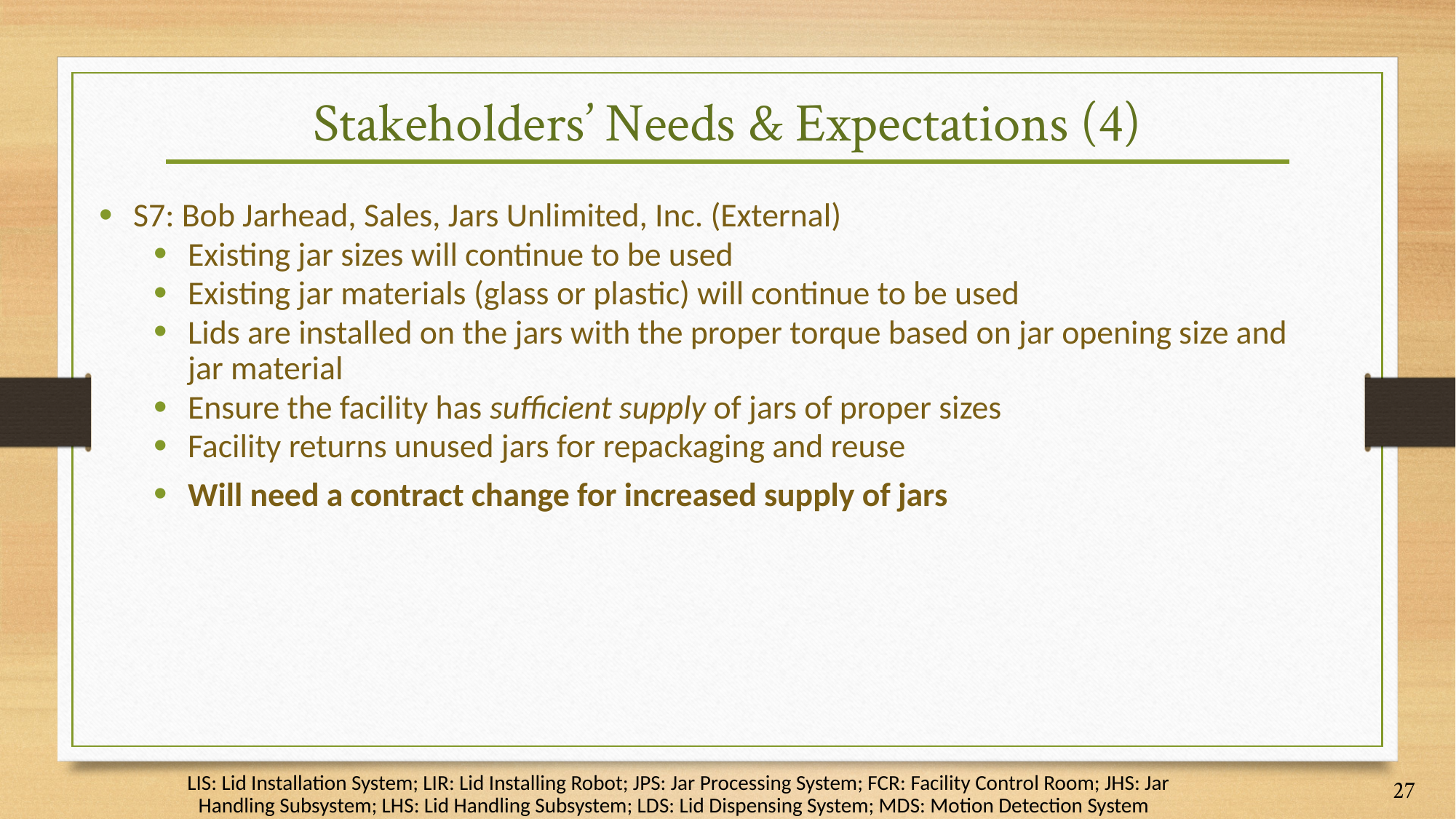

# Stakeholders’ Needs & Expectations (4)
S7: Bob Jarhead, Sales, Jars Unlimited, Inc. (External)
Existing jar sizes will continue to be used
Existing jar materials (glass or plastic) will continue to be used
Lids are installed on the jars with the proper torque based on jar opening size and jar material
Ensure the facility has sufficient supply of jars of proper sizes
Facility returns unused jars for repackaging and reuse
Will need a contract change for increased supply of jars
LIS: Lid Installation System; LIR: Lid Installing Robot; JPS: Jar Processing System; FCR: Facility Control Room; JHS: Jar Handling Subsystem; LHS: Lid Handling Subsystem; LDS: Lid Dispensing System; MDS: Motion Detection System
27